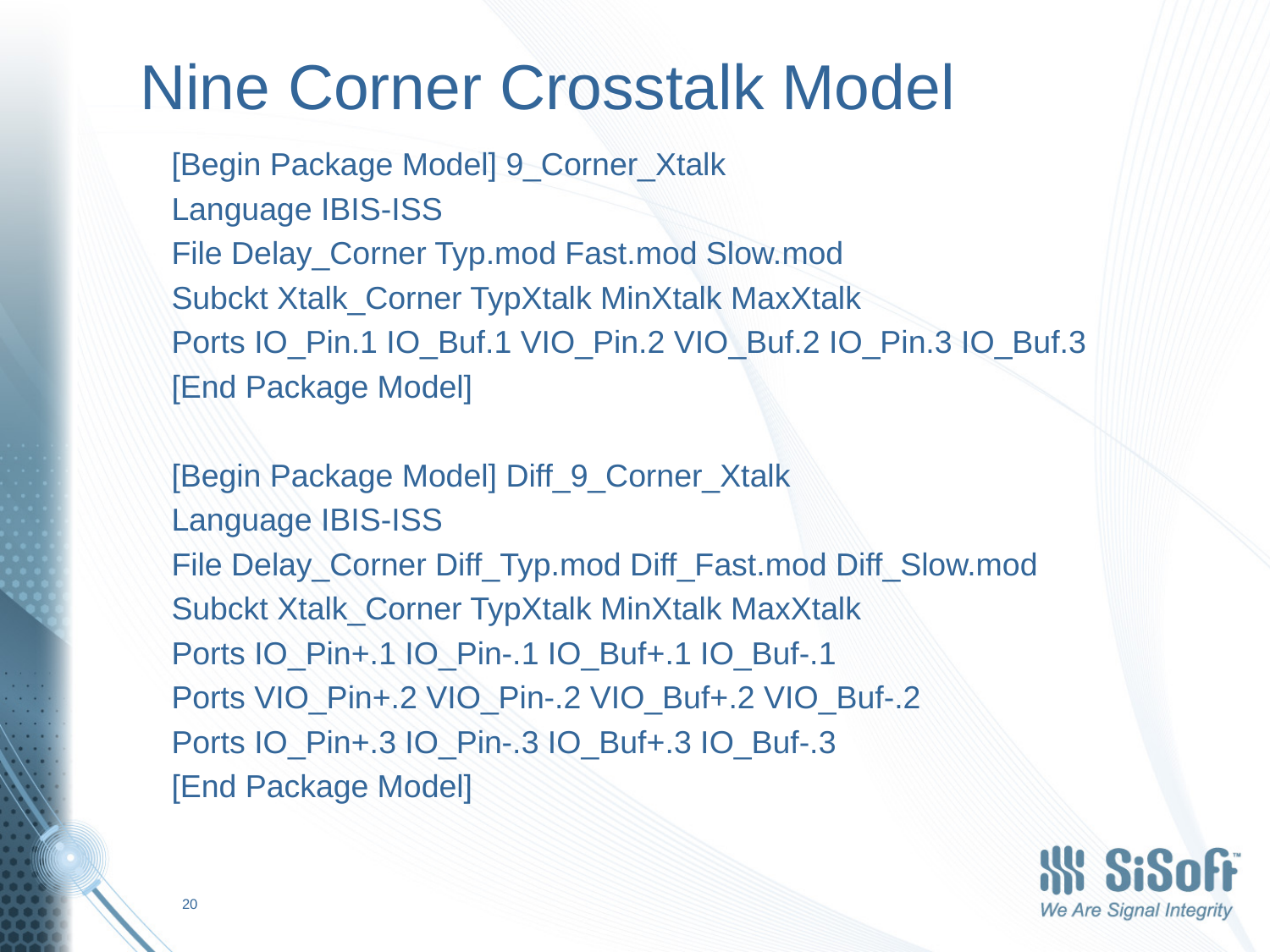

# Nine Corner Crosstalk Model
[Begin Package Model] 9_Corner_Xtalk
Language IBIS-ISS
File Delay_Corner Typ.mod Fast.mod Slow.mod
Subckt Xtalk_Corner TypXtalk MinXtalk MaxXtalk
Ports IO_Pin.1 IO_Buf.1 VIO_Pin.2 VIO_Buf.2 IO_Pin.3 IO_Buf.3
[End Package Model]

[Begin Package Model] Diff_9_Corner_Xtalk
Language IBIS-ISS
File Delay_Corner Diff_Typ.mod Diff_Fast.mod Diff_Slow.mod
Subckt Xtalk_Corner TypXtalk MinXtalk MaxXtalk
Ports IO_Pin+.1 IO_Pin-.1 IO_Buf+.1 IO_Buf-.1
Ports VIO_Pin+.2 VIO_Pin-.2 VIO_Buf+.2 VIO_Buf-.2
Ports IO_Pin+.3 IO_Pin-.3 IO_Buf+.3 IO_Buf-.3
[End Package Model]

20